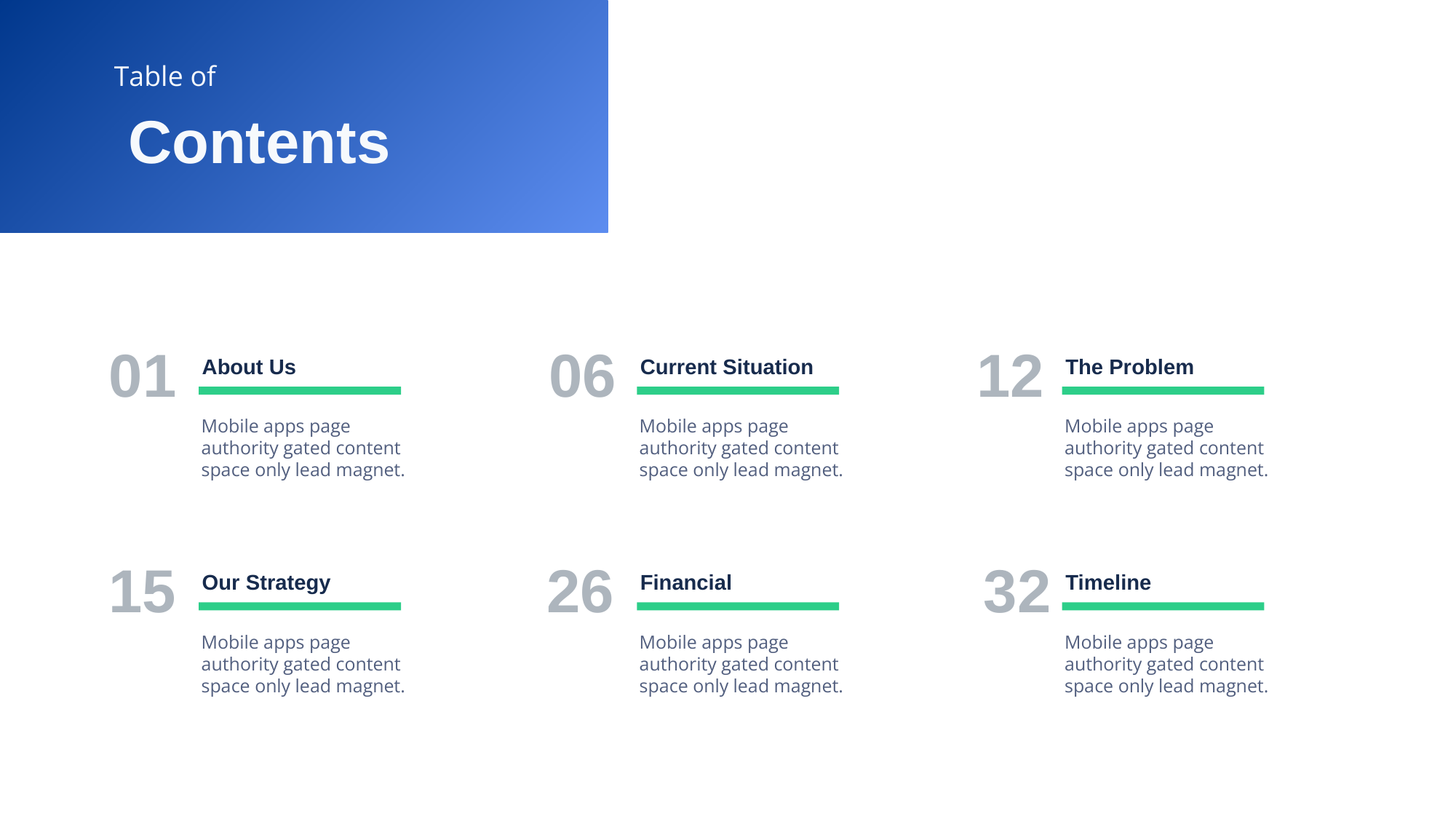

Table of
Contents
01
About Us

Mobile apps page authority gated content space only lead magnet.
06
Current Situation

Mobile apps page authority gated content space only lead magnet.
12
The Problem

Mobile apps page authority gated content space only lead magnet.
15
Our Strategy

Mobile apps page authority gated content space only lead magnet.
26
Financial

Mobile apps page authority gated content space only lead magnet.
32
Timeline

Mobile apps page authority gated content space only lead magnet.